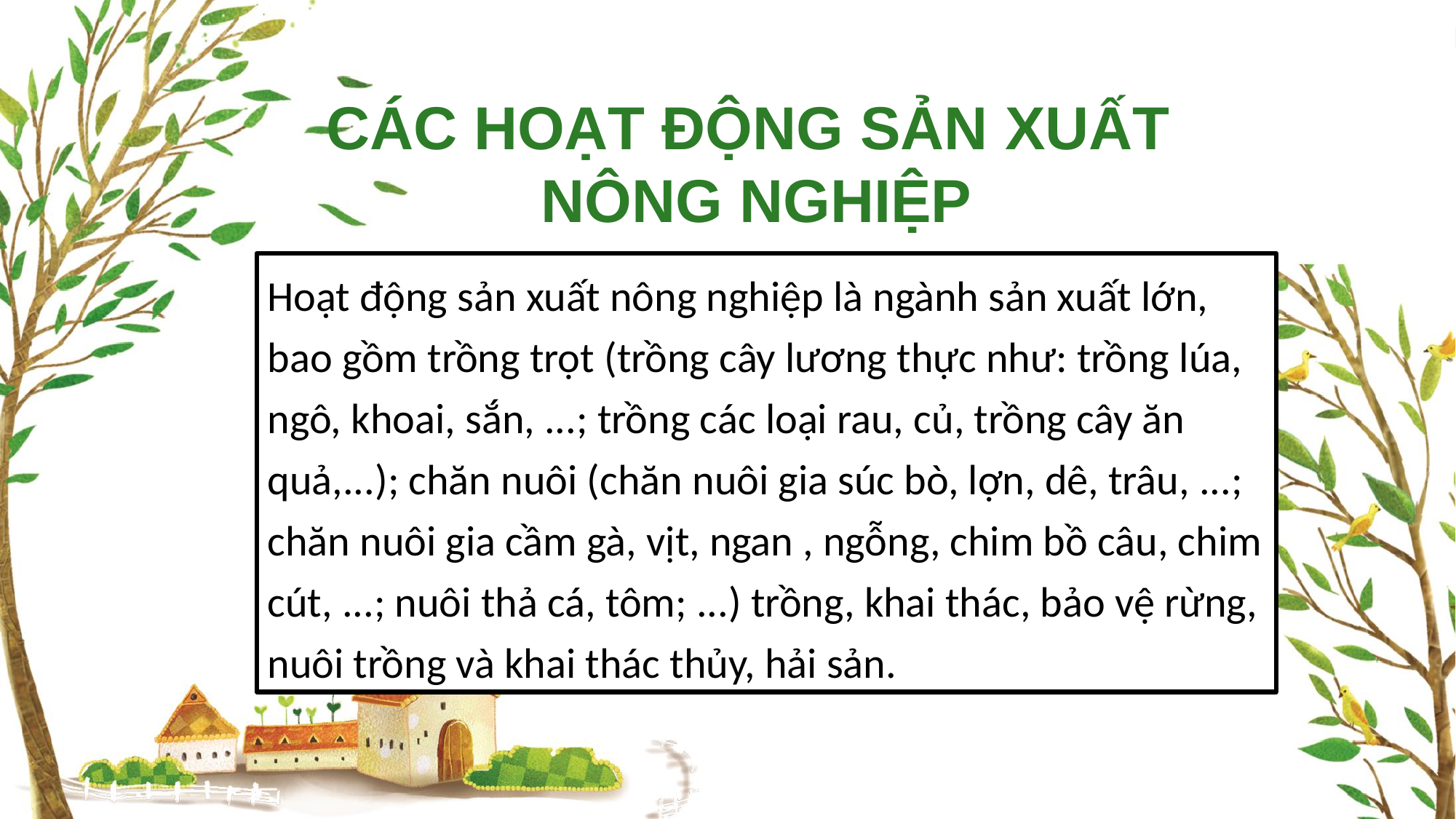

CÁC HOẠT ĐỘNG SẢN XUẤT
NÔNG NGHIỆP
Hoạt động sản xuất nông nghiệp là ngành sản xuất lớn, bao gồm trồng trọt (trồng cây lương thực như: trồng lúa, ngô, khoai, sắn, ...; trồng các loại rau, củ, trồng cây ăn quả,...); chăn nuôi (chăn nuôi gia súc bò, lợn, dê, trâu, ...; chăn nuôi gia cầm gà, vịt, ngan , ngỗng, chim bồ câu, chim cút, ...; nuôi thả cá, tôm; ...) trồng, khai thác, bảo vệ rừng, nuôi trồng và khai thác thủy, hải sản.